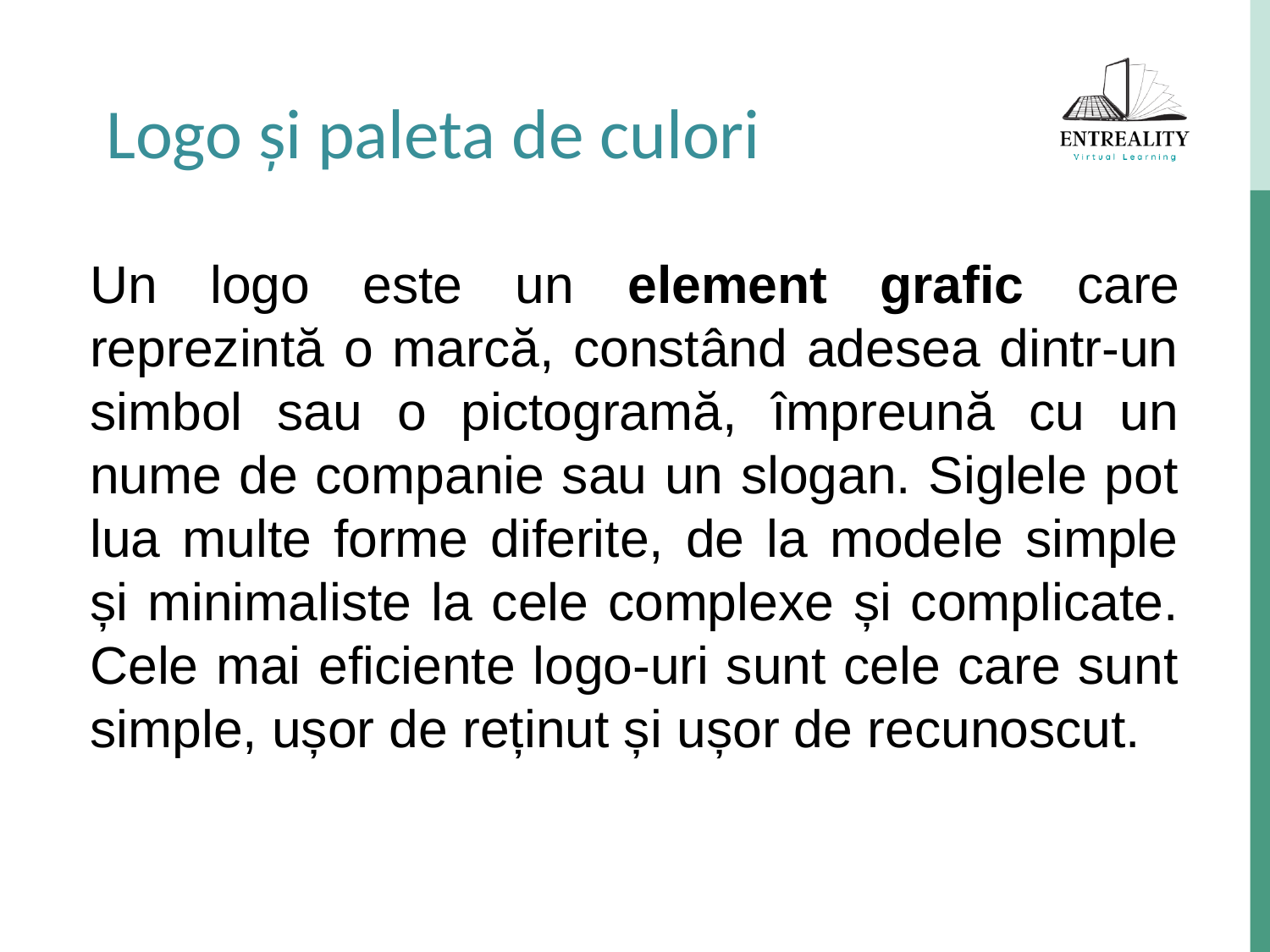

Logo și paleta de culori

Un logo este un element grafic care reprezintă o marcă, constând adesea dintr-un simbol sau o pictogramă, împreună cu un nume de companie sau un slogan. Siglele pot lua multe forme diferite, de la modele simple și minimaliste la cele complexe și complicate. Cele mai eficiente logo-uri sunt cele care sunt simple, ușor de reținut și ușor de recunoscut.